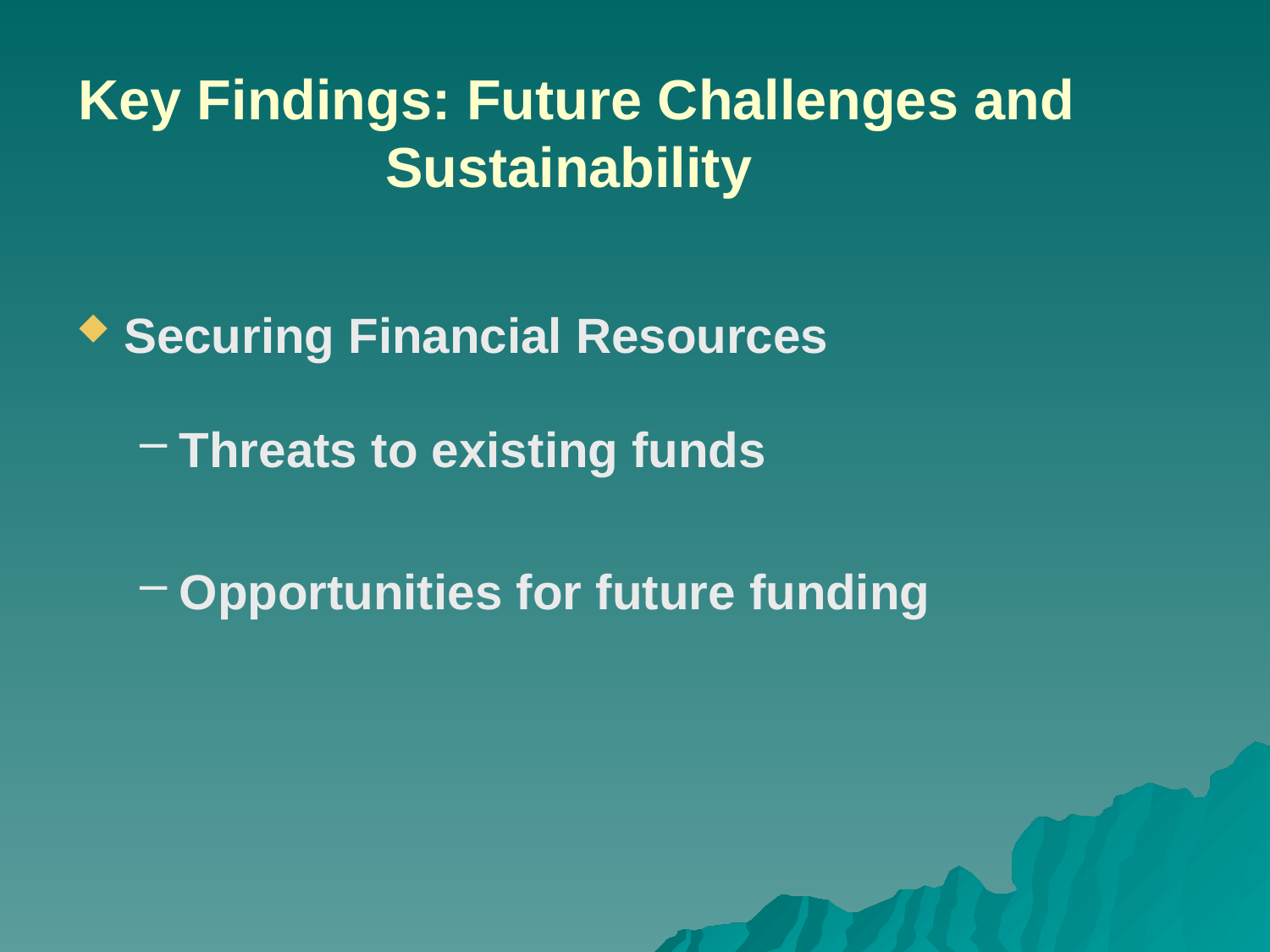

Key Findings: Future Challenges and Sustainability

Securing Financial Resources

Threats to existing funds

Opportunities for future funding